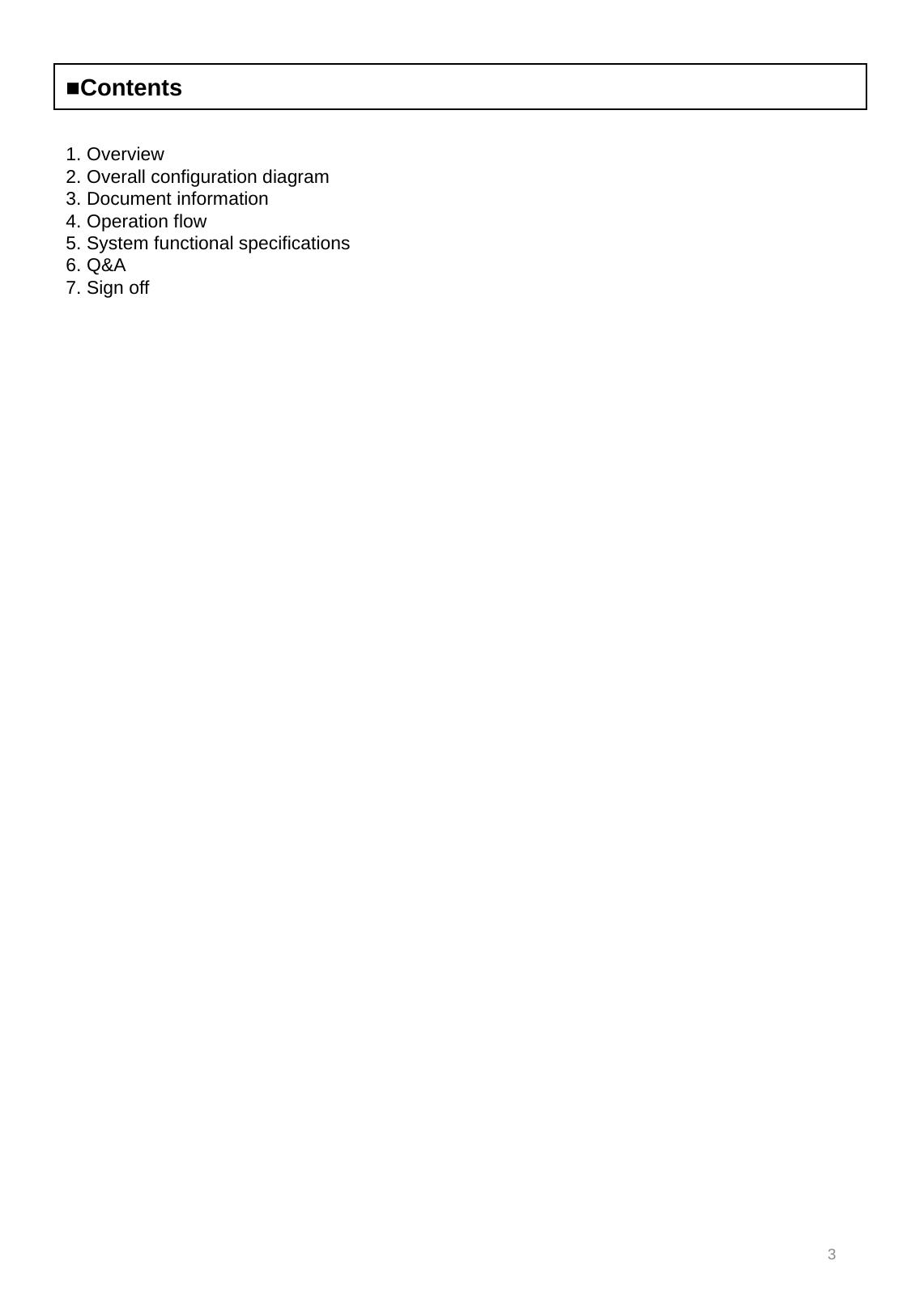

■Contents
1. Overview
2. Overall configuration diagram
3. Document information
4. Operation flow
5. System functional specifications
6. Q&A
7. Sign off
3